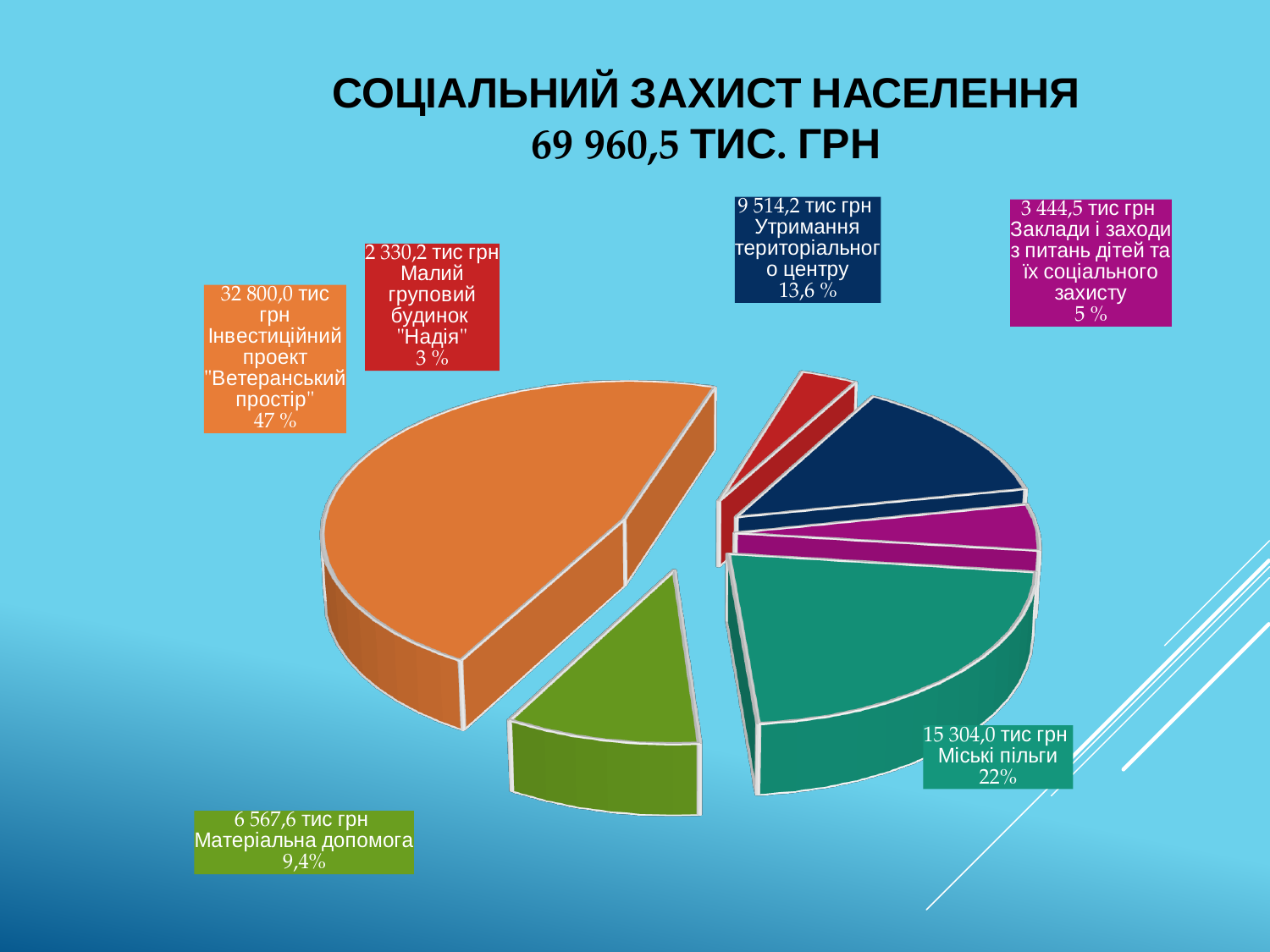

# Соціальний захист населення 69 960,5 тис. грн

[unsupported chart]